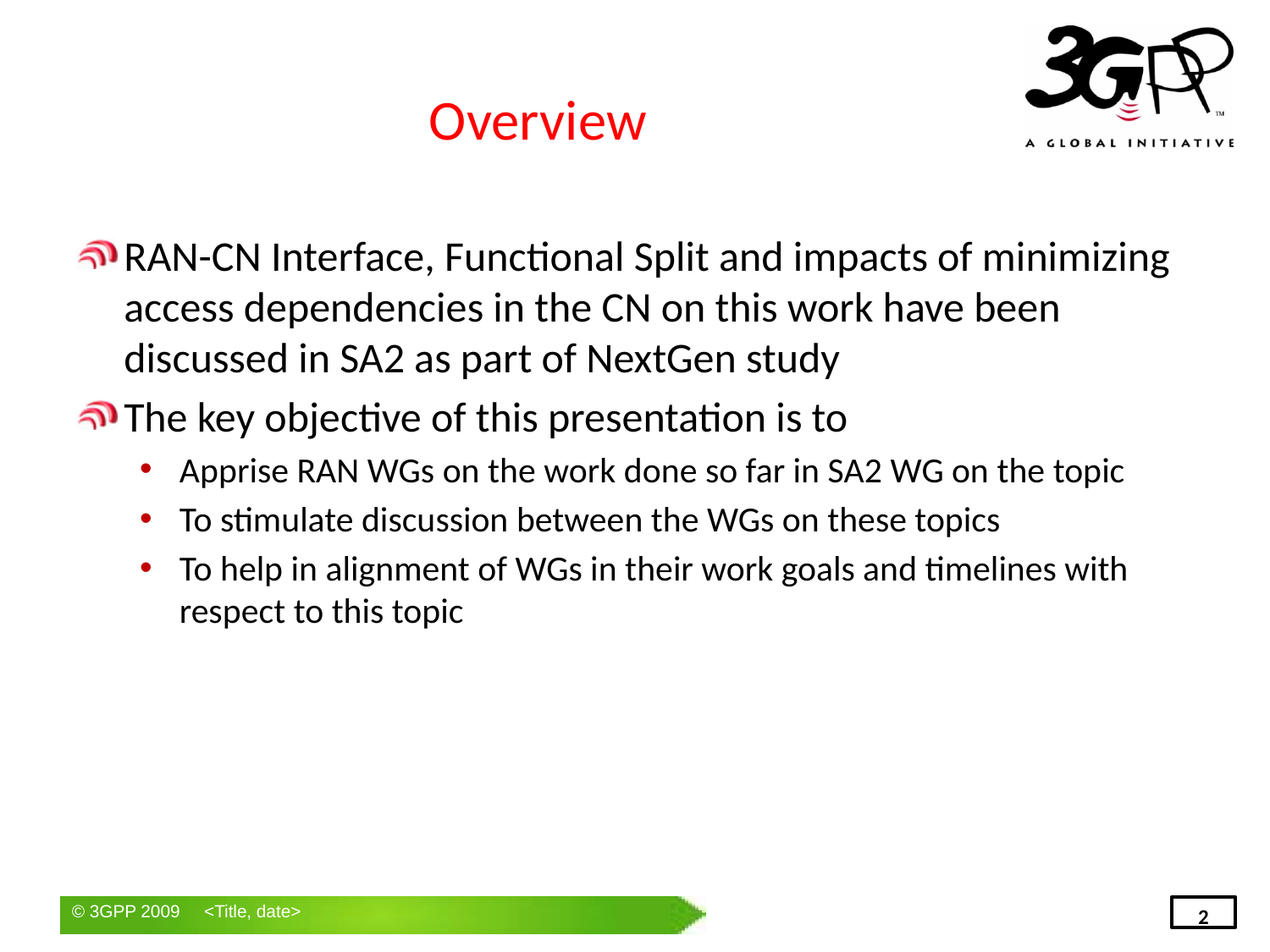

# Overview
RAN-CN Interface, Functional Split and impacts of minimizing access dependencies in the CN on this work have been discussed in SA2 as part of NextGen study
The key objective of this presentation is to
Apprise RAN WGs on the work done so far in SA2 WG on the topic
To stimulate discussion between the WGs on these topics
To help in alignment of WGs in their work goals and timelines with respect to this topic